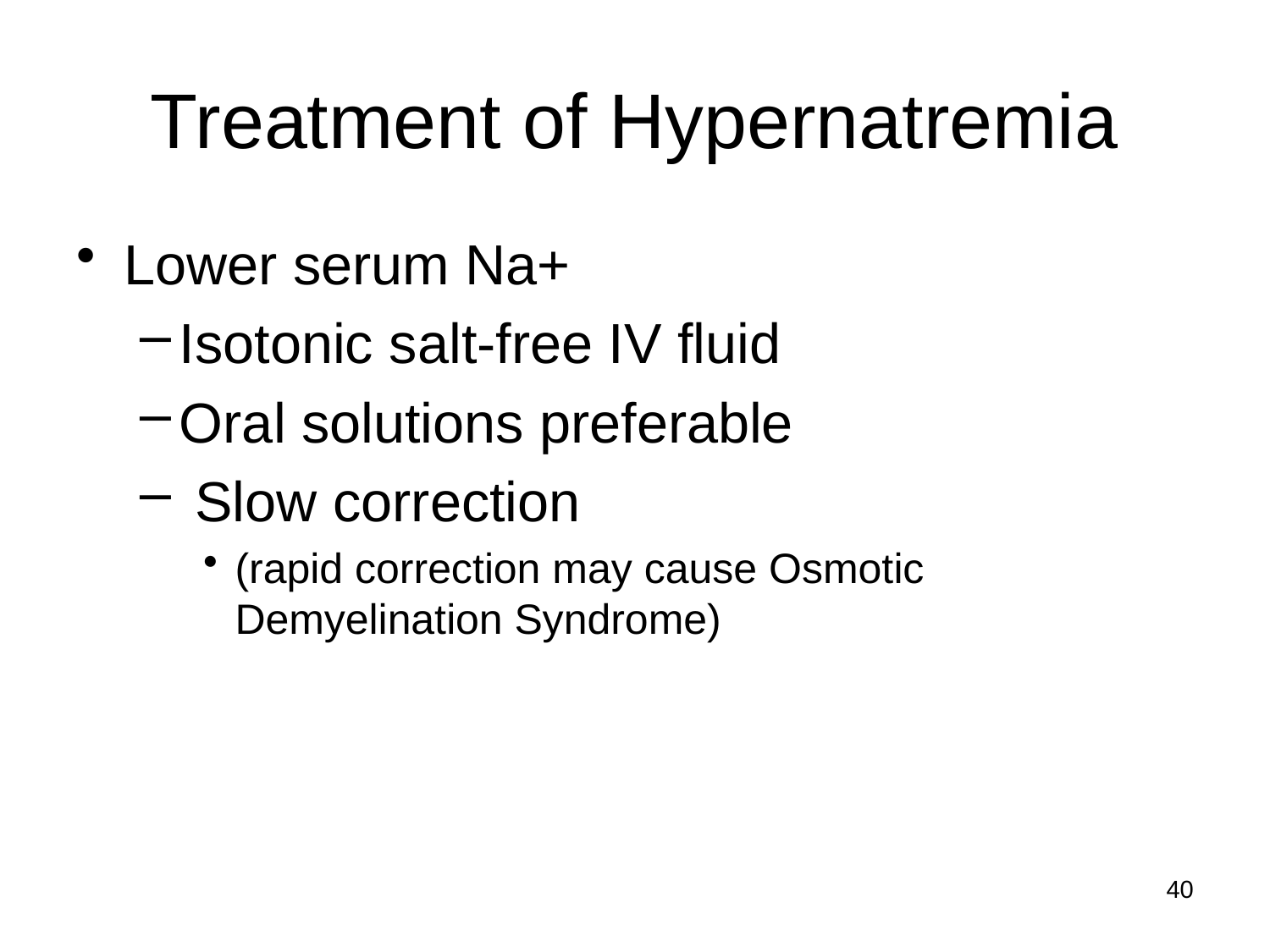

# Treatment of Hypernatremia
Lower serum Na+
Isotonic salt-free IV fluid
Oral solutions preferable
 Slow correction
(rapid correction may cause Osmotic Demyelination Syndrome)
40